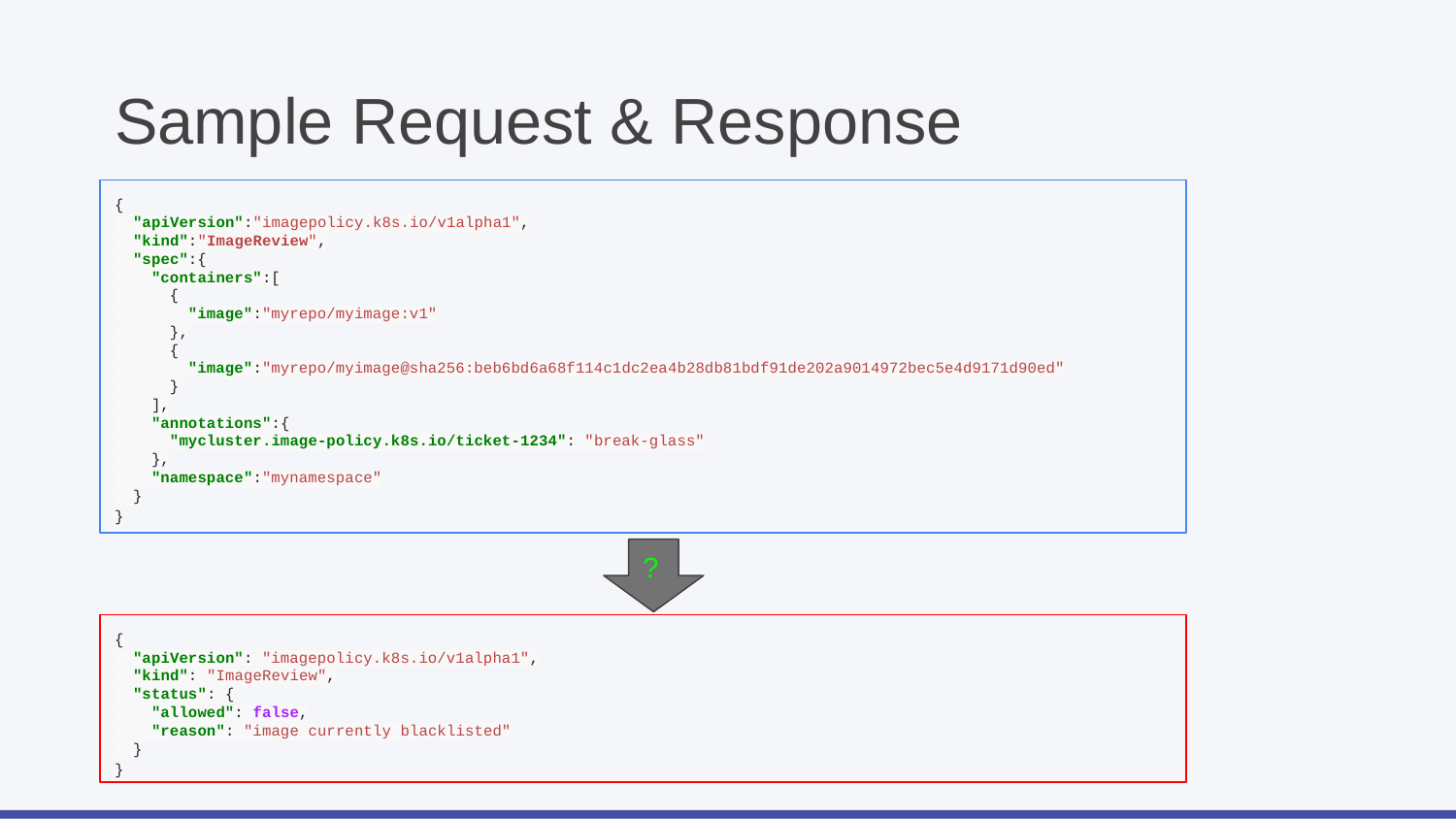

# Sample Request & Response
{
  "apiVersion":"imagepolicy.k8s.io/v1alpha1",
  "kind":"ImageReview",
  "spec":{
    "containers":[
      {
        "image":"myrepo/myimage:v1"
      },
      {
        "image":"myrepo/myimage@sha256:beb6bd6a68f114c1dc2ea4b28db81bdf91de202a9014972bec5e4d9171d90ed"
      }
    ],
    "annotations":{
      "mycluster.image-policy.k8s.io/ticket-1234": "break-glass"
    },
    "namespace":"mynamespace"
  }
}
?
{
  "apiVersion": "imagepolicy.k8s.io/v1alpha1",
  "kind": "ImageReview",
  "status": {
    "allowed": false,
    "reason": "image currently blacklisted"
  }
}